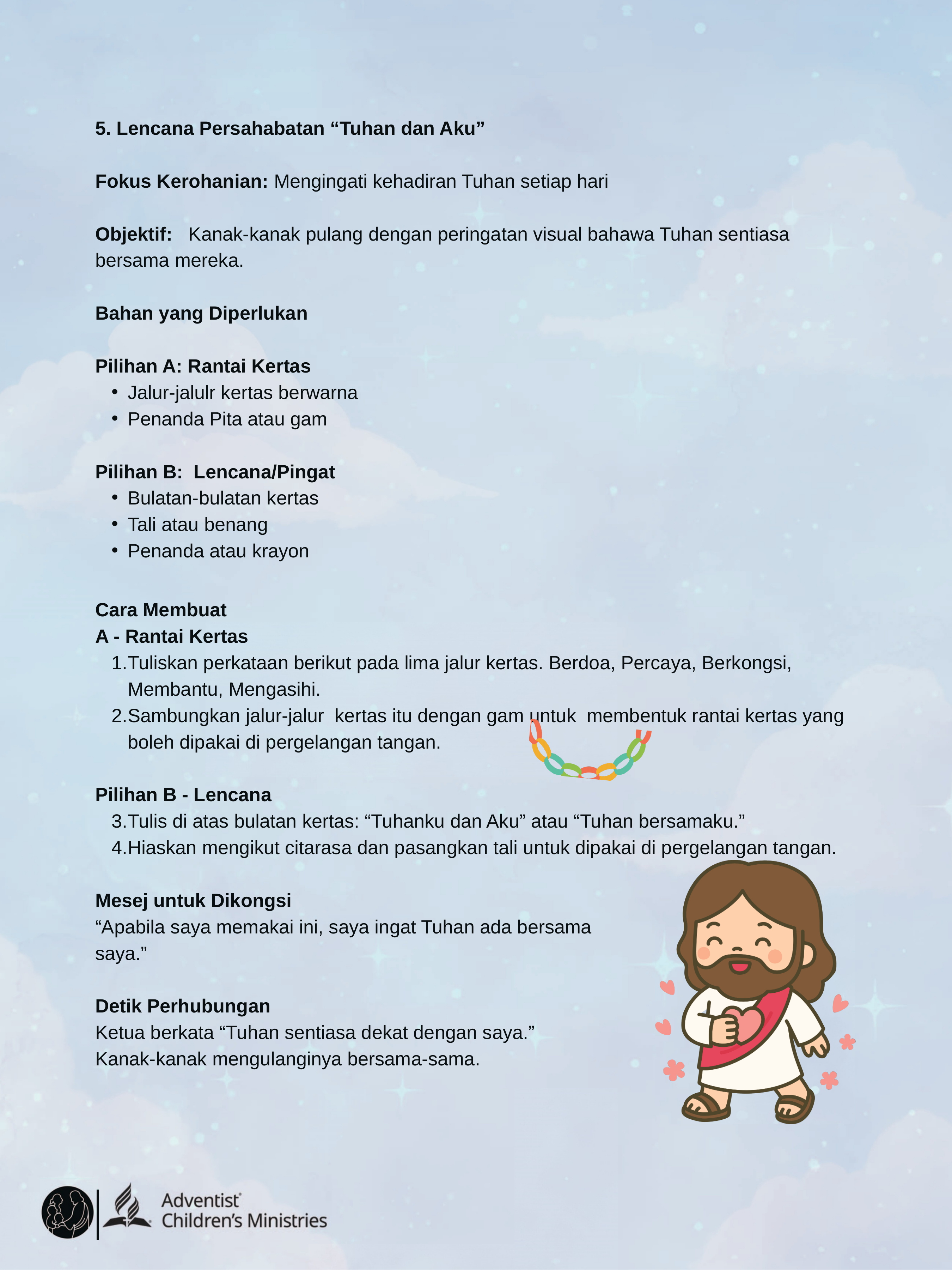

5. Lencana Persahabatan “Tuhan dan Aku”

Fokus Kerohanian: Mengingati kehadiran Tuhan setiap hari

Objektif:   Kanak-kanak pulang dengan peringatan visual bahawa Tuhan sentiasa bersama mereka.

Bahan yang Diperlukan

Pilihan A: Rantai Kertas
Jalur-jalulr kertas berwarna
Penanda Pita atau gam

Pilihan B:  Lencana/Pingat
Bulatan-bulatan kertas
Tali atau benang
Penanda atau krayon

Cara Membuat
A - Rantai Kertas
Tuliskan perkataan berikut pada lima jalur kertas. Berdoa, Percaya, Berkongsi, Membantu, Mengasihi.
Sambungkan jalur-jalur  kertas itu dengan gam untuk  membentuk rantai kertas yang boleh dipakai di pergelangan tangan.

Pilihan B - Lencana
Tulis di atas bulatan kertas: “Tuhanku dan Aku” atau “Tuhan bersamaku.”
Hiaskan mengikut citarasa dan pasangkan tali untuk dipakai di pergelangan tangan.

Mesej untuk Dikongsi
“Apabila saya memakai ini, saya ingat Tuhan ada bersama
saya.”

Detik Perhubungan
Ketua berkata “Tuhan sentiasa dekat dengan saya.”
Kanak-kanak mengulanginya bersama-sama.